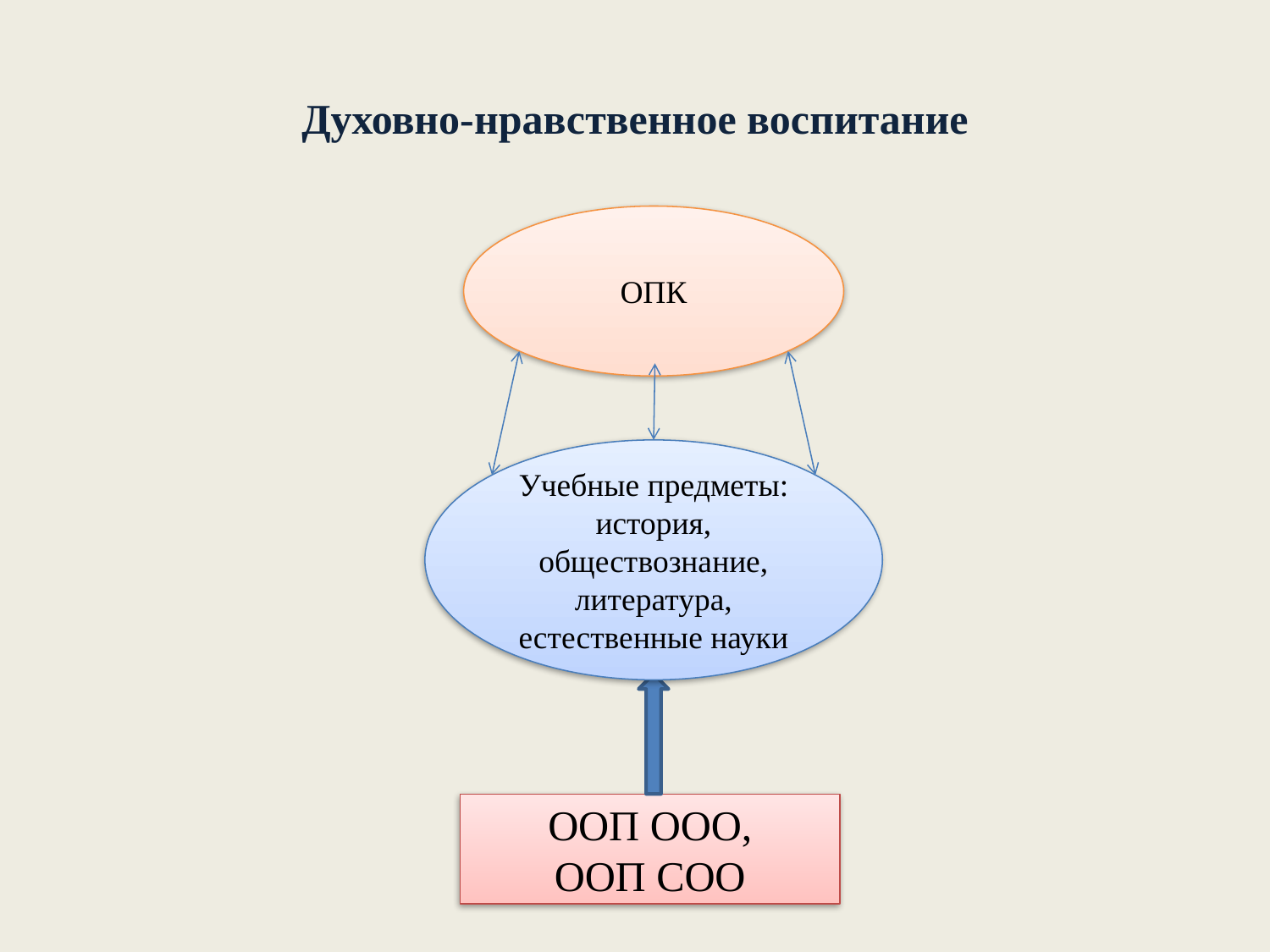

# Духовно-нравственное воспитание
ОПК
Учебные предметы: история, обществознание, литература, естественные науки

 ООП ООО,
ООП СОО